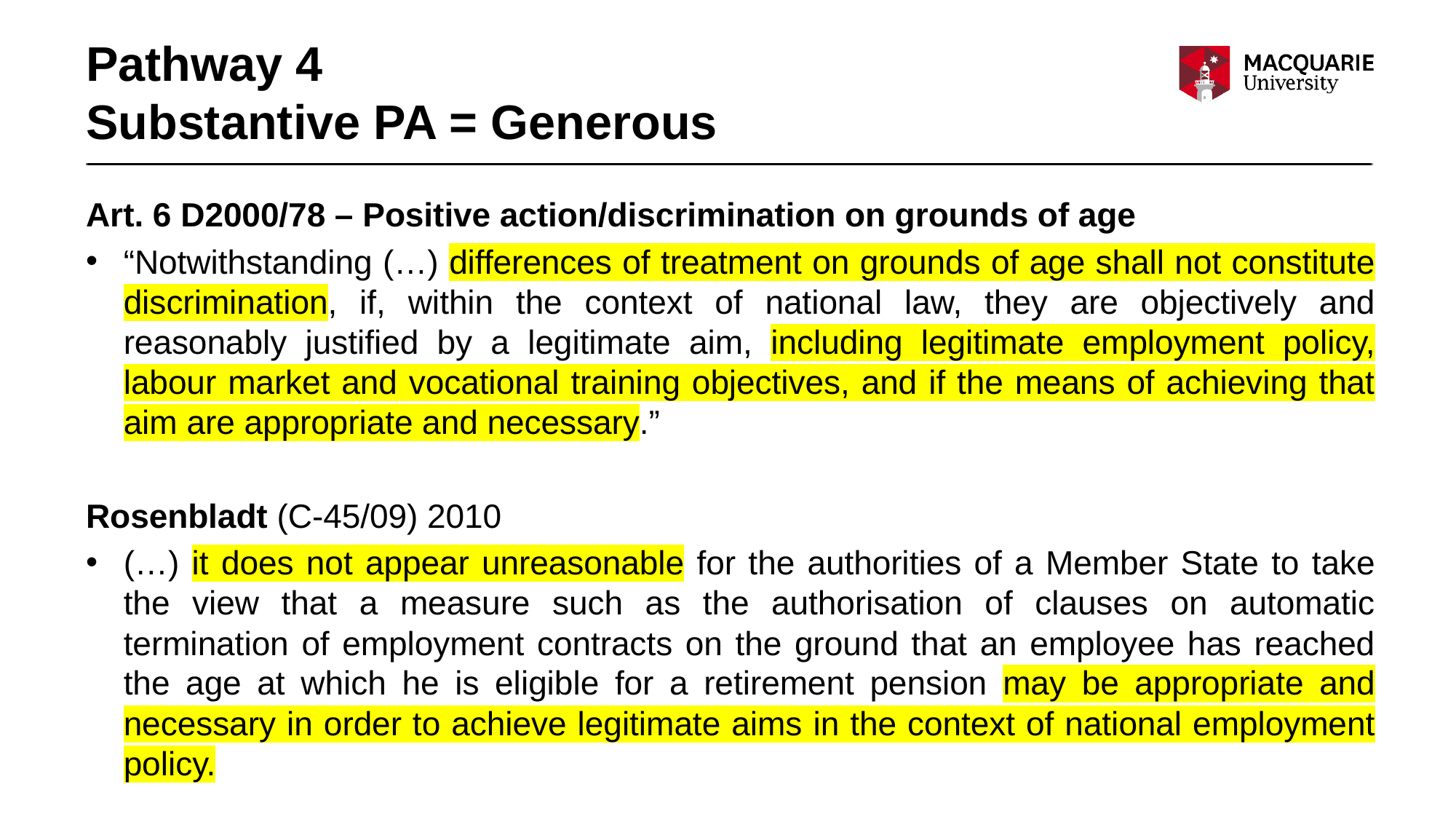

# Pathway 4 Substantive PA = Generous
Art. 6 D2000/78 – Positive action/discrimination on grounds of age
“Notwithstanding (…) differences of treatment on grounds of age shall not constitute discrimination, if, within the context of national law, they are objectively and reasonably justified by a legitimate aim, including legitimate employment policy, labour market and vocational training objectives, and if the means of achieving that aim are appropriate and necessary.”

Rosenbladt (C-45/09) 2010
(…) it does not appear unreasonable for the authorities of a Member State to take the view that a measure such as the authorisation of clauses on automatic termination of employment contracts on the ground that an employee has reached the age at which he is eligible for a retirement pension may be appropriate and necessary in order to achieve legitimate aims in the context of national employment policy.